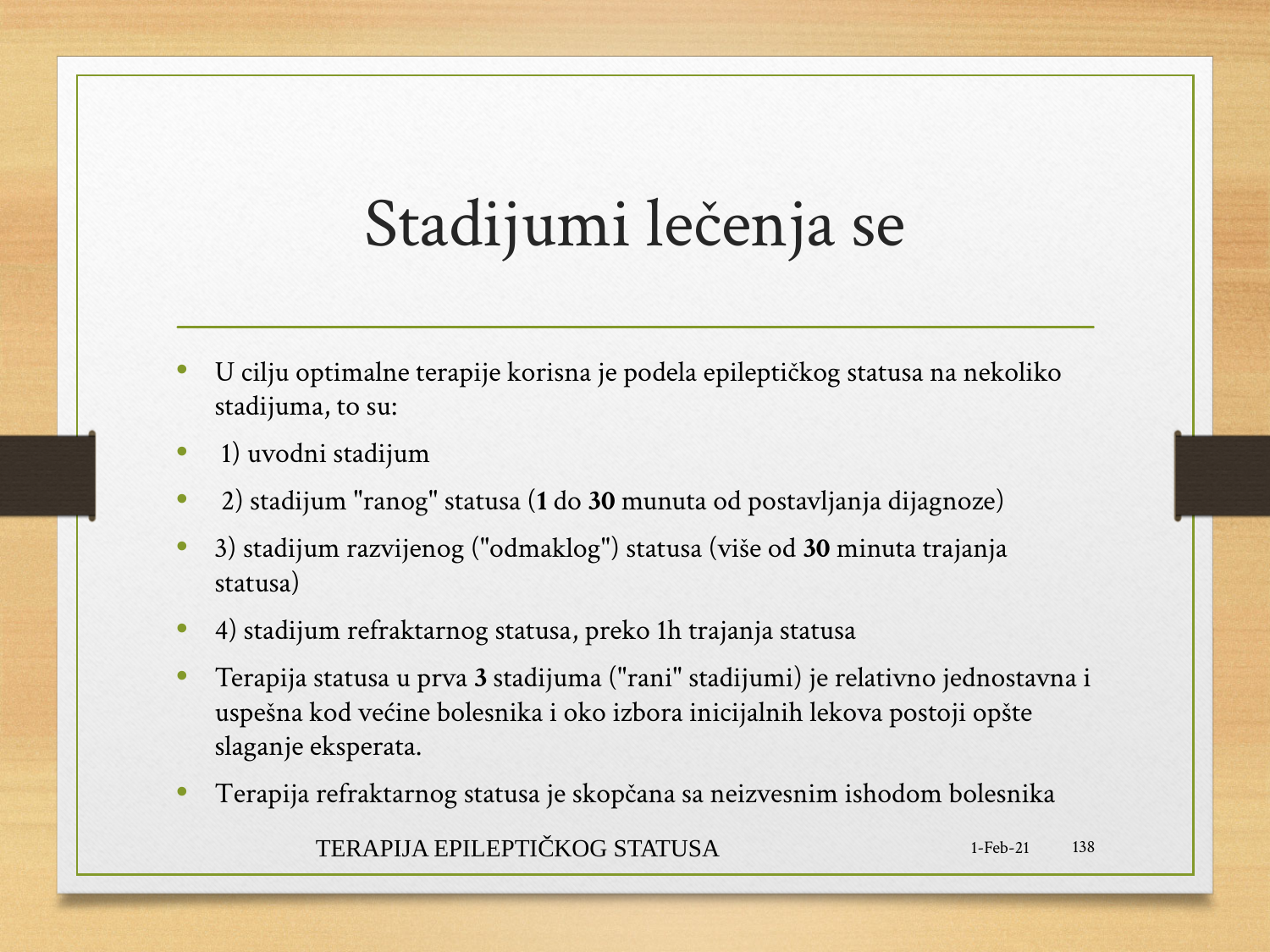

# Stadijumi lečenja se
U cilju optimalne terapije korisna je podela epileptičkog statusa na nekoliko stadijuma, to su:
 1) uvodni stadijum
 2) stadijum "ranog" statusa (1 do 30 munuta od postavljanja dijagnoze)
3) stadijum razvijenog ("odmaklog") statusa (više od 30 minuta trajanja statusa)
4) stadijum refraktarnog statusa, preko 1h trajanja statusa
Terapija statusa u prva 3 stadijuma ("rani" stadijumi) je relativno jednostavna i uspešna kod većine bolesnika i oko izbora inicijalnih lekova postoji opšte slaganje eksperata.
Terapija refraktarnog statusa je skopčana sa neizvesnim ishodom bolesnika
TERAPIJA EPILEPTIČKOG STATUSA
1-Feb-21
138